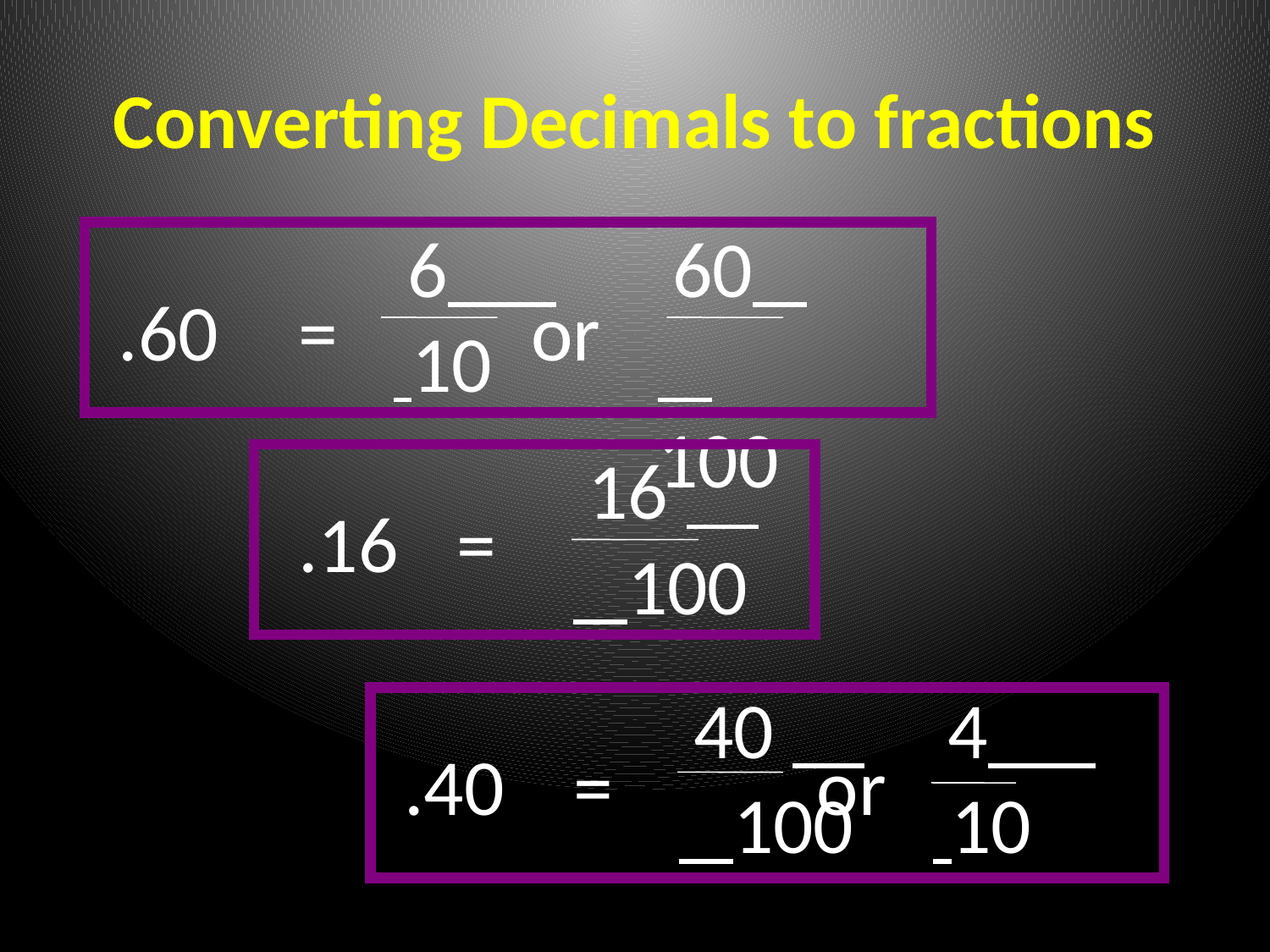

# Converting Decimals to fractions
  6        10

  60        100

.60
=
or

  16         100

.16
=

  40         100

  4        10

.40
=
or